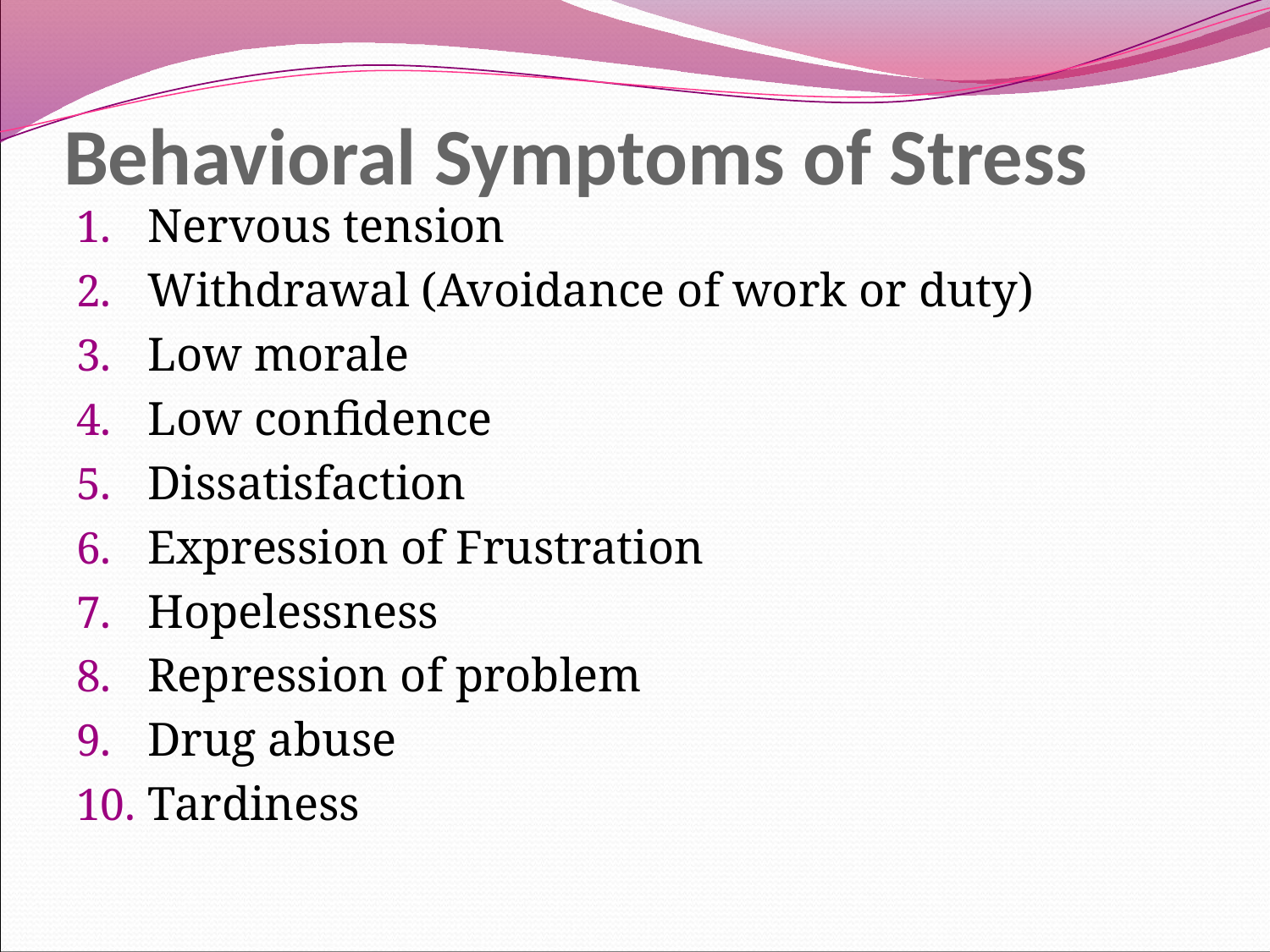

# Behavioral Symptoms of Stress
Nervous tension
Withdrawal (Avoidance of work or duty)
Low morale
Low confidence
Dissatisfaction
Expression of Frustration
Hopelessness
Repression of problem
Drug abuse
Tardiness